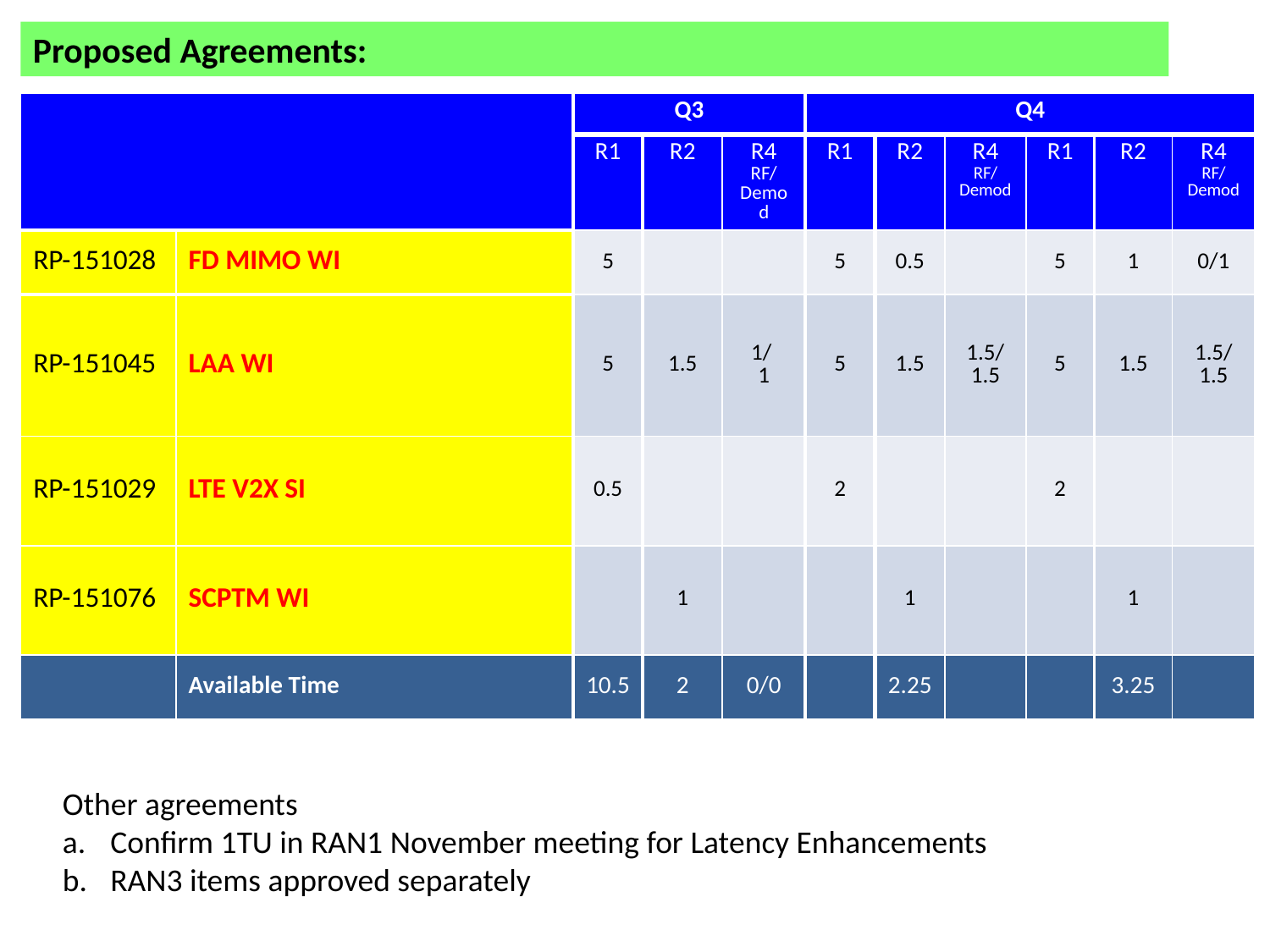

Proposed Agreements:
|  |  | Q3 |  |  | Q4 |  |  |  |  |  |
| --- | --- | --- | --- | --- | --- | --- | --- | --- | --- | --- |
|  |  | R1 | R2 | R4 RF/Demod | R1 | R2 | R4 RF/Demod | R1 | R2 | R4 RF/Demod |
| RP-151028 | FD MIMO WI | 5 |  |  | 5 | 0.5 |  | 5 | 1 | 0/1 |
| RP-151045 | LAA WI | 5 | 1.5 | 1/ 1 | 5 | 1.5 | 1.5/ 1.5 | 5 | 1.5 | 1.5/ 1.5 |
| RP-151029 | LTE V2X SI | 0.5 |  |  | 2 |  |  | 2 |  |  |
| RP-151076 | SCPTM WI |  | 1 |  |  | 1 |  |  | 1 |  |
|  | Available Time | 10.5 | 2 | 0/0 |  | 2.25 |  |  | 3.25 |  |
Other agreements
Confirm 1TU in RAN1 November meeting for Latency Enhancements
RAN3 items approved separately